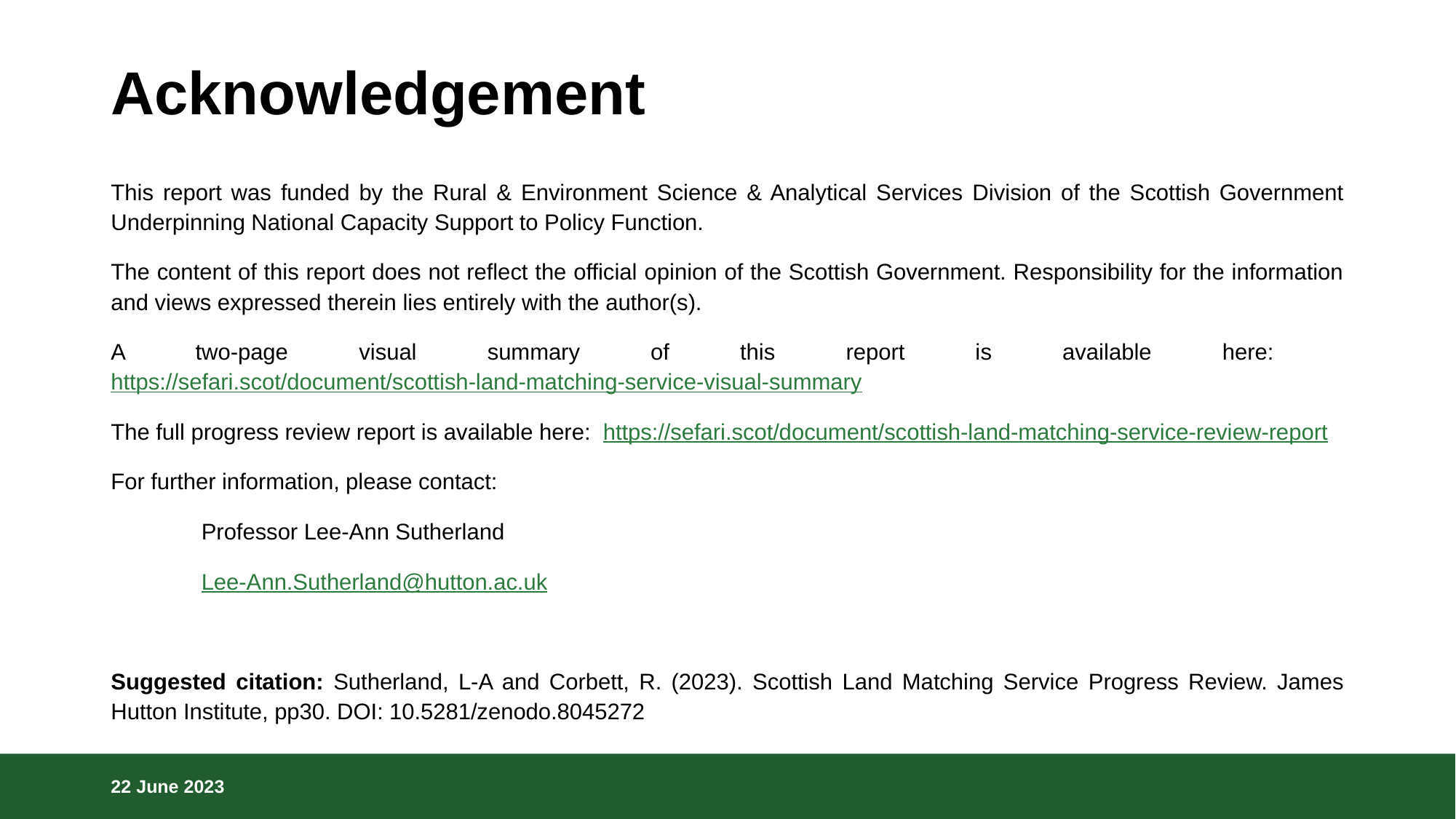

# Acknowledgement
This report was funded by the Rural & Environment Science & Analytical Services Division of the Scottish Government Underpinning National Capacity Support to Policy Function.
The content of this report does not reflect the official opinion of the Scottish Government. Responsibility for the information and views expressed therein lies entirely with the author(s).
A two-page visual summary of this report is available here:  https://sefari.scot/document/scottish-land-matching-service-visual-summary
The full progress review report is available here:  https://sefari.scot/document/scottish-land-matching-service-review-report
For further information, please contact:
	Professor Lee-Ann Sutherland
	Lee-Ann.Sutherland@hutton.ac.uk

Suggested citation: Sutherland, L-A and Corbett, R. (2023). Scottish Land Matching Service Progress Review. James Hutton Institute, pp30. DOI: 10.5281/zenodo.8045272

22 June 2023